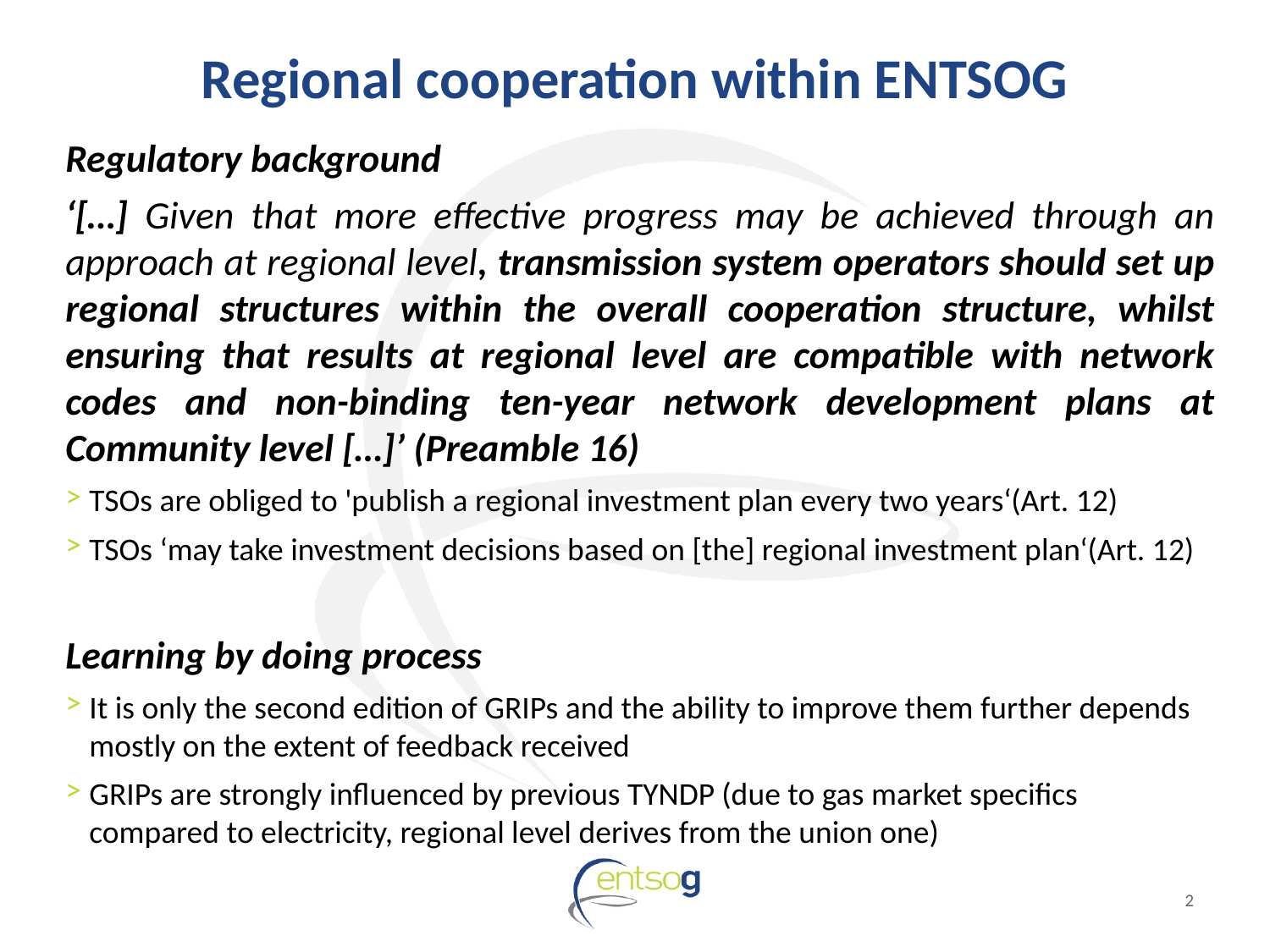

# Regional cooperation within ENTSOG
Regulatory background
‘[…] Given that more effective progress may be achieved through an approach at regional level, transmission system operators should set up regional structures within the overall cooperation structure, whilst ensuring that results at regional level are compatible with network codes and non-binding ten-year network development plans at Community level […]’ (Preamble 16)
TSOs are obliged to 'publish a regional investment plan every two years‘(Art. 12)
TSOs ‘may take investment decisions based on [the] regional investment plan‘(Art. 12)

Learning by doing process
It is only the second edition of GRIPs and the ability to improve them further depends mostly on the extent of feedback received
GRIPs are strongly influenced by previous TYNDP (due to gas market specifics compared to electricity, regional level derives from the union one)
2